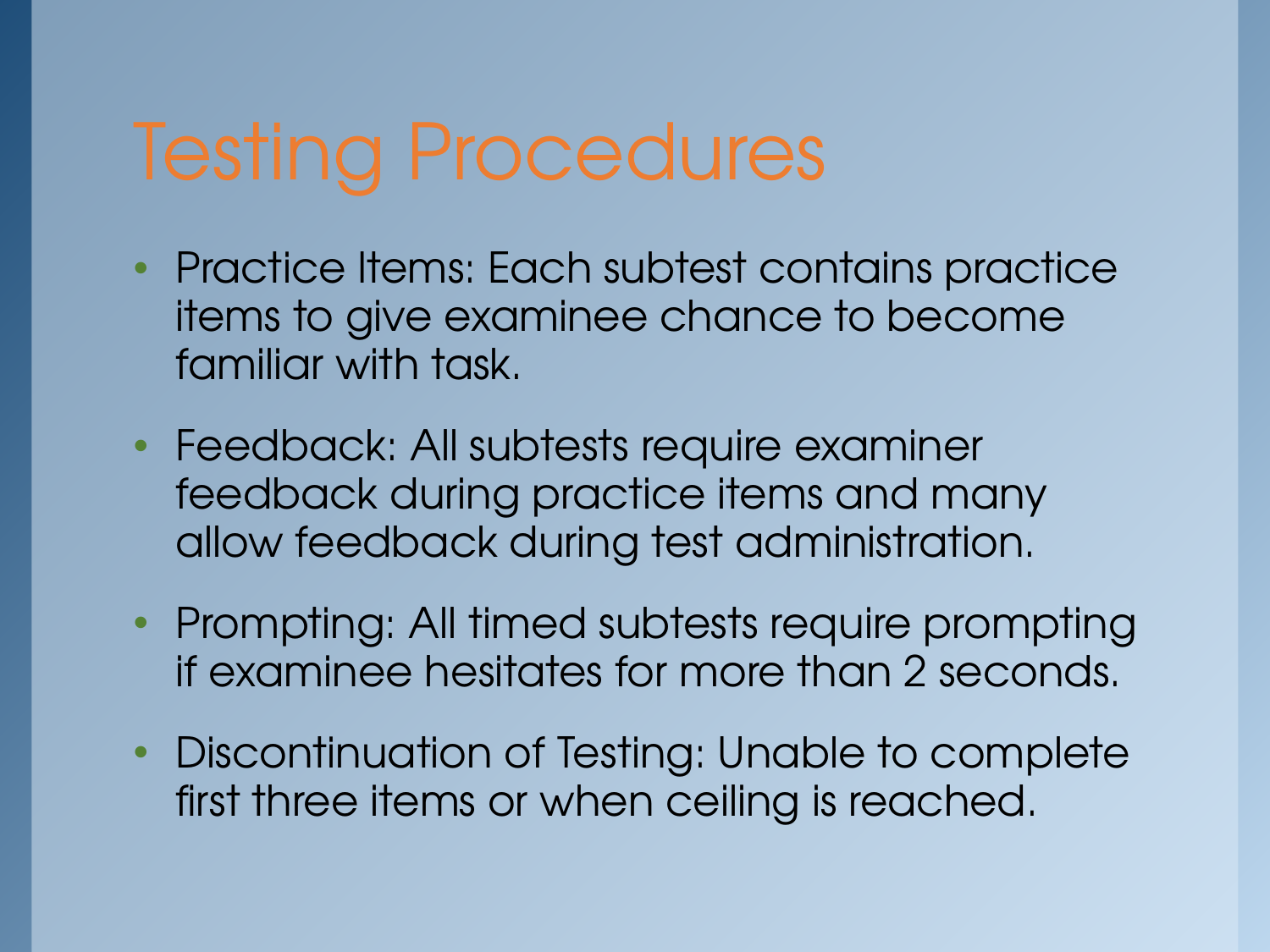

# Testing Procedures
Practice Items: Each subtest contains practice items to give examinee chance to become familiar with task.
Feedback: All subtests require examiner feedback during practice items and many allow feedback during test administration.
Prompting: All timed subtests require prompting if examinee hesitates for more than 2 seconds.
Discontinuation of Testing: Unable to complete first three items or when ceiling is reached.